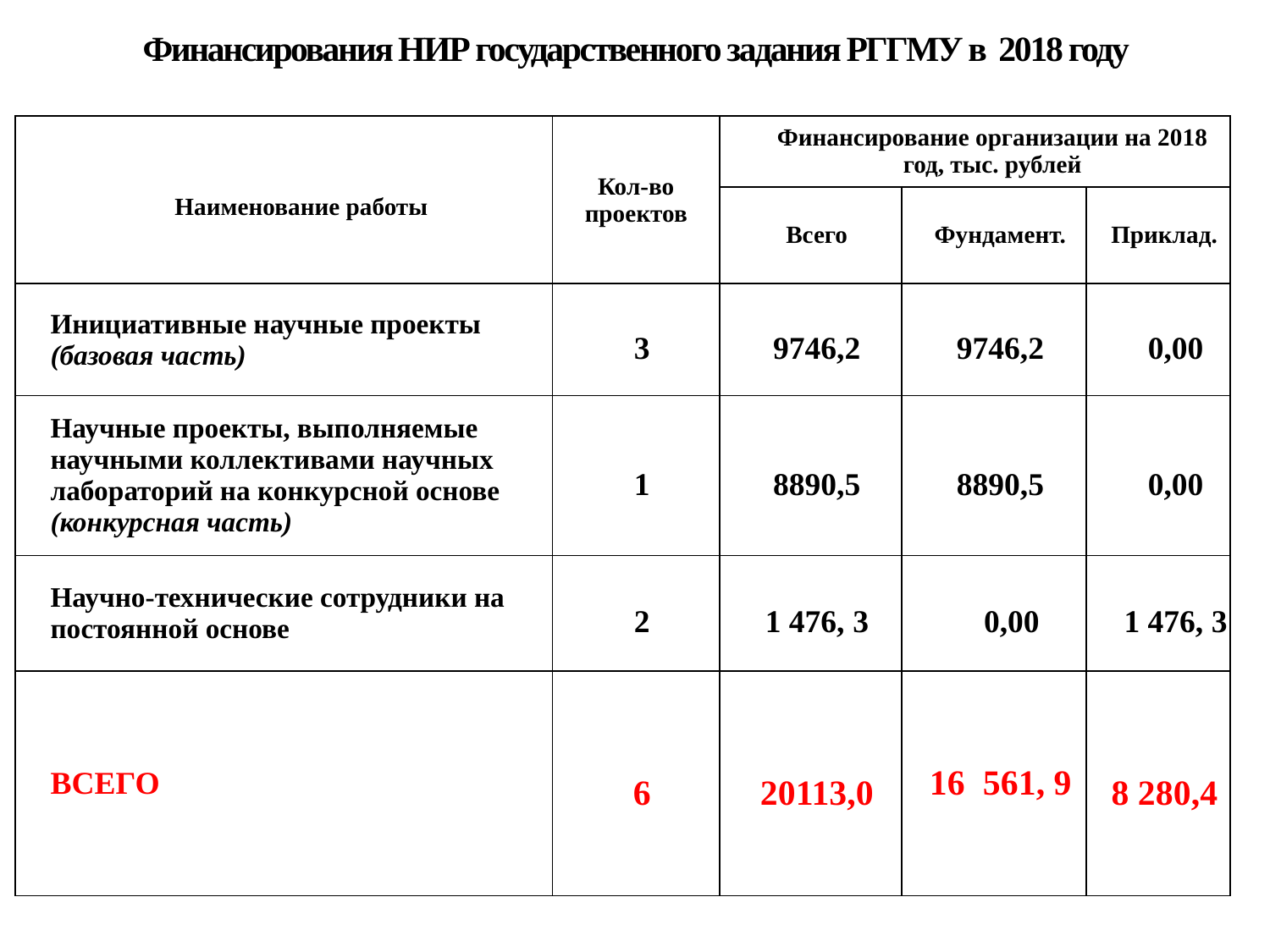

# Финансирования НИР государственного задания РГГМУ в  2018 году
| Наименование работы | Кол-во проектов | Финансирование организации на 2018 год, тыс. рублей |  |  |
| --- | --- | --- | --- | --- |
|  |  | Всего | Фундамент. | Приклад. |
| Инициативные научные проекты (базовая часть) | 3 | 9746,2 | 9746,2 | 0,00 |
| Научные проекты, выполняемые научными коллективами научных лабораторий на конкурсной основе (конкурсная часть) | 1 | 8890,5 | 8890,5 | 0,00 |
| Научно-технические сотрудники на постоянной основе | 2 | 1 476, 3 | 0,00 | 1 476, 3 |
| ВСЕГО | 6 | 20113,0 | 16 561, 9 | 8 280,4 |